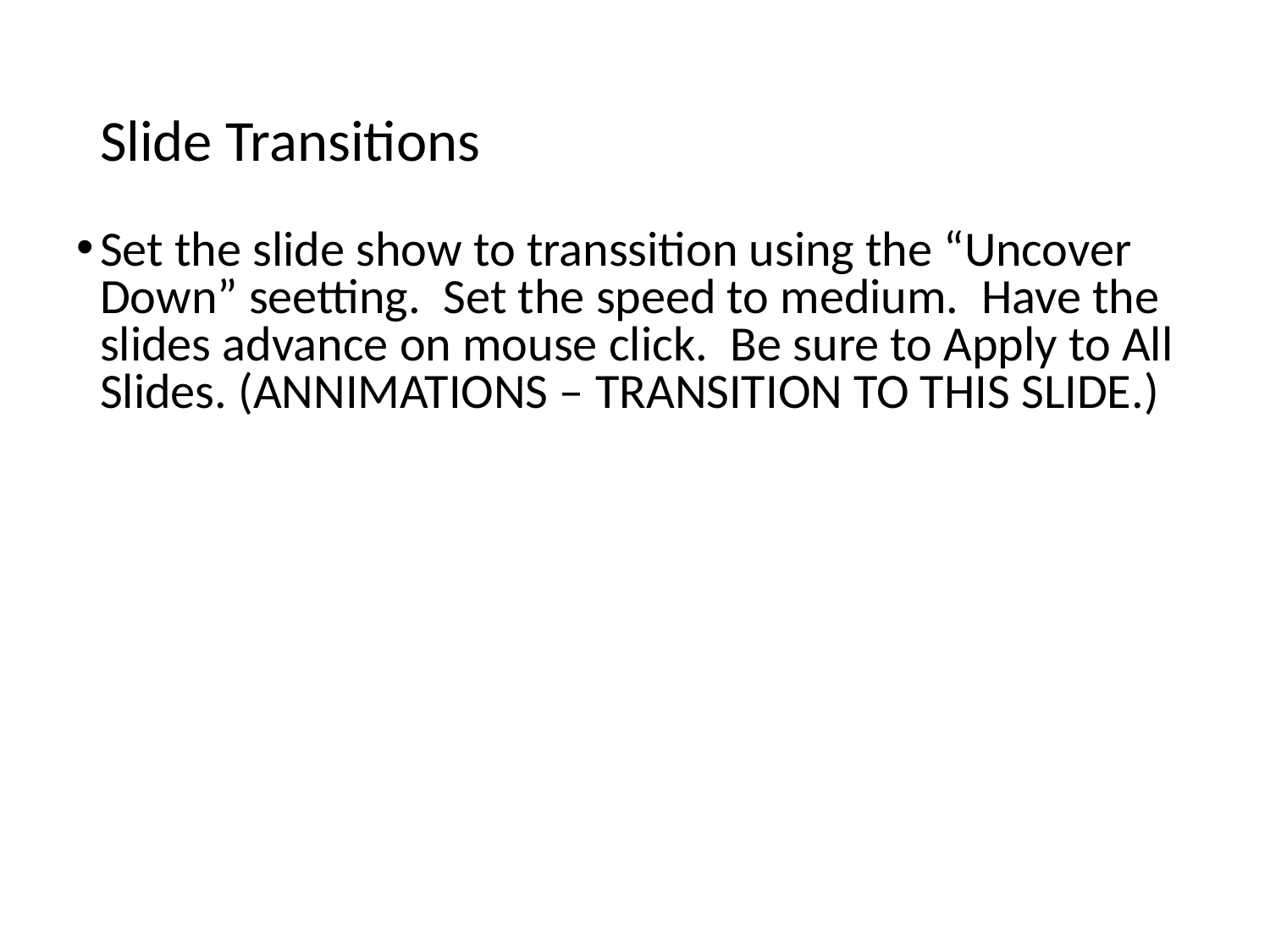

# Slide Transitions
Set the slide show to transsition using the “Uncover Down” seetting.  Set the speed to medium.  Have the slides advance on mouse click.  Be sure to Apply to All Slides. (ANNIMATIONS – TRANSITION TO THIS SLIDE.)